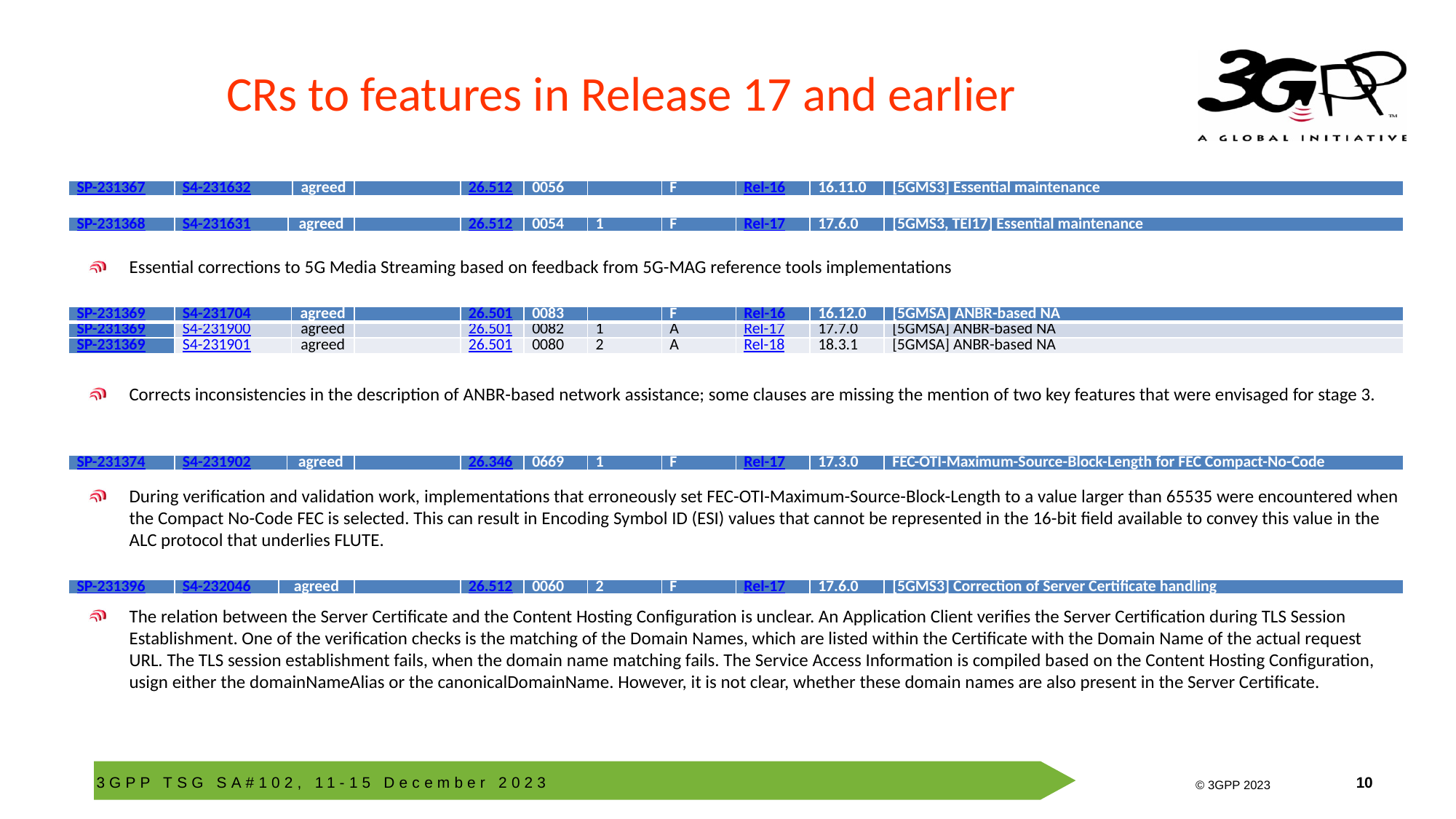

# CRs to features in Release 17 and earlier

Essential corrections to 5G Media Streaming based on feedback from 5G-MAG reference tools implementations

Corrects inconsistencies in the description of ANBR-based network assistance; some clauses are missing the mention of two key features that were envisaged for stage 3.

During verification and validation work, implementations that erroneously set FEC-OTI-Maximum-Source-Block-Length to a value larger than 65535 were encountered when the Compact No-Code FEC is selected. This can result in Encoding Symbol ID (ESI) values that cannot be represented in the 16-bit field available to convey this value in the ALC protocol that underlies FLUTE.

The relation between the Server Certificate and the Content Hosting Configuration is unclear. An Application Client verifies the Server Certification during TLS Session Establishment. One of the verification checks is the matching of the Domain Names, which are listed within the Certificate with the Domain Name of the actual request URL. The TLS session establishment fails, when the domain name matching fails. The Service Access Information is compiled based on the Content Hosting Configuration, usign either the domainNameAlias or the canonicalDomainName. However, it is not clear, whether these domain names are also present in the Server Certificate.

| SP-231367 | S4-231632 | agreed |  | 26.512 | 0056 |  | F | Rel-16 | 16.11.0 | [5GMS3] Essential maintenance |
| --- | --- | --- | --- | --- | --- | --- | --- | --- | --- | --- |
| SP-231368 | S4-231631 | agreed |  | 26.512 | 0054 | 1 | F | Rel-17 | 17.6.0 | [5GMS3, TEI17] Essential maintenance |
| --- | --- | --- | --- | --- | --- | --- | --- | --- | --- | --- |
| SP-231369 | S4-231704 | agreed |  | 26.501 | 0083 |  | F | Rel-16 | 16.12.0 | [5GMSA] ANBR-based NA |
| --- | --- | --- | --- | --- | --- | --- | --- | --- | --- | --- |
| SP-231369 | S4-231900 | agreed |  | 26.501 | 0082 | 1 | A | Rel-17 | 17.7.0 | [5GMSA] ANBR-based NA |
| SP-231369 | S4-231901 | agreed |  | 26.501 | 0080 | 2 | A | Rel-18 | 18.3.1 | [5GMSA] ANBR-based NA |
| SP-231374 | S4-231902 | agreed |  | 26.346 | 0669 | 1 | F | Rel-17 | 17.3.0 | FEC-OTI-Maximum-Source-Block-Length for FEC Compact-No-Code |
| --- | --- | --- | --- | --- | --- | --- | --- | --- | --- | --- |
| SP-231396 | S4-232046 | agreed |  | 26.512 | 0060 | 2 | F | Rel-17 | 17.6.0 | [5GMS3] Correction of Server Certificate handling |
| --- | --- | --- | --- | --- | --- | --- | --- | --- | --- | --- |